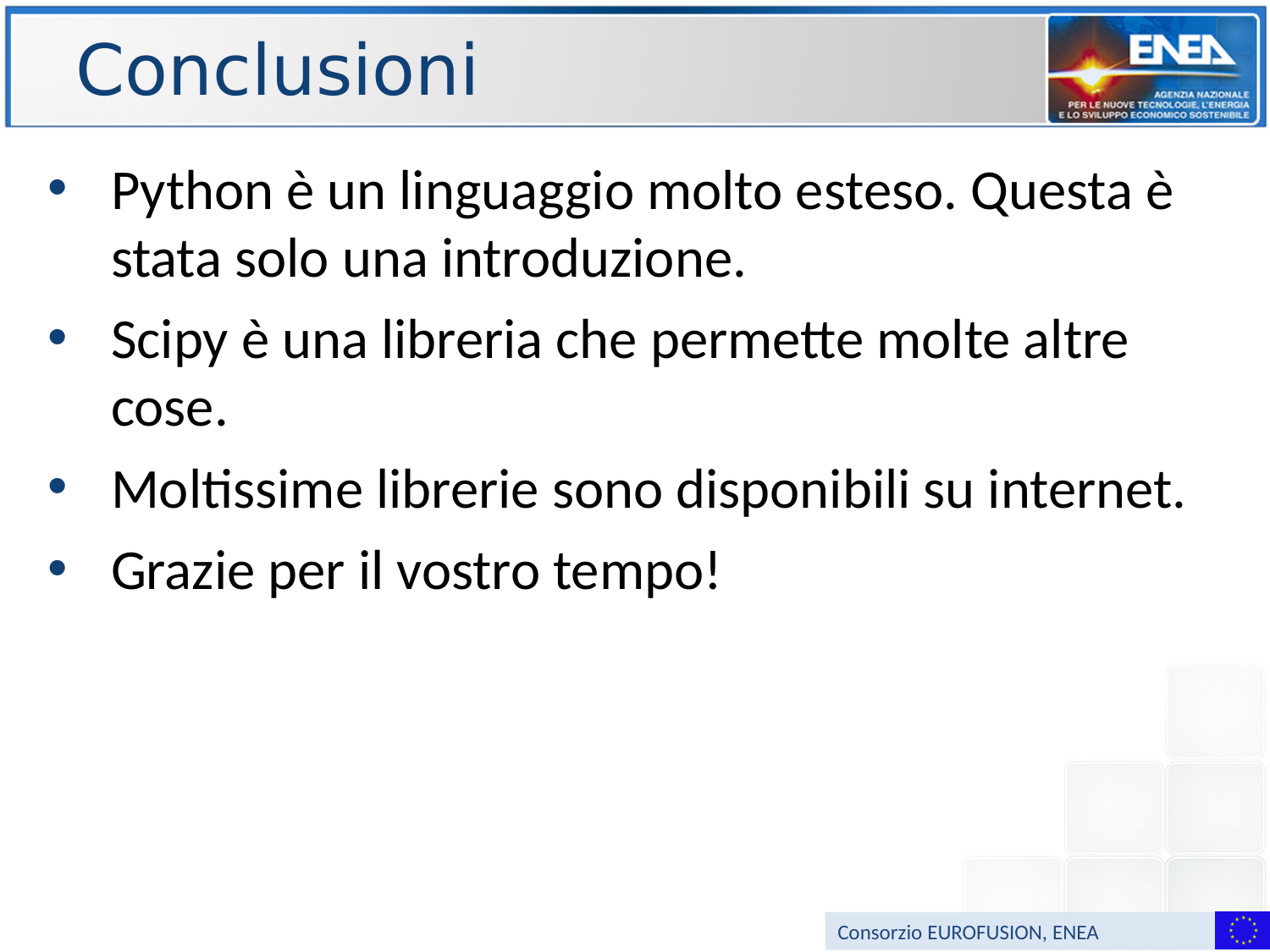

# Conclusioni
Python è un linguaggio molto esteso. Questa è stata solo una introduzione.
Scipy è una libreria che permette molte altre cose.
Moltissime librerie sono disponibili su internet.
Grazie per il vostro tempo!